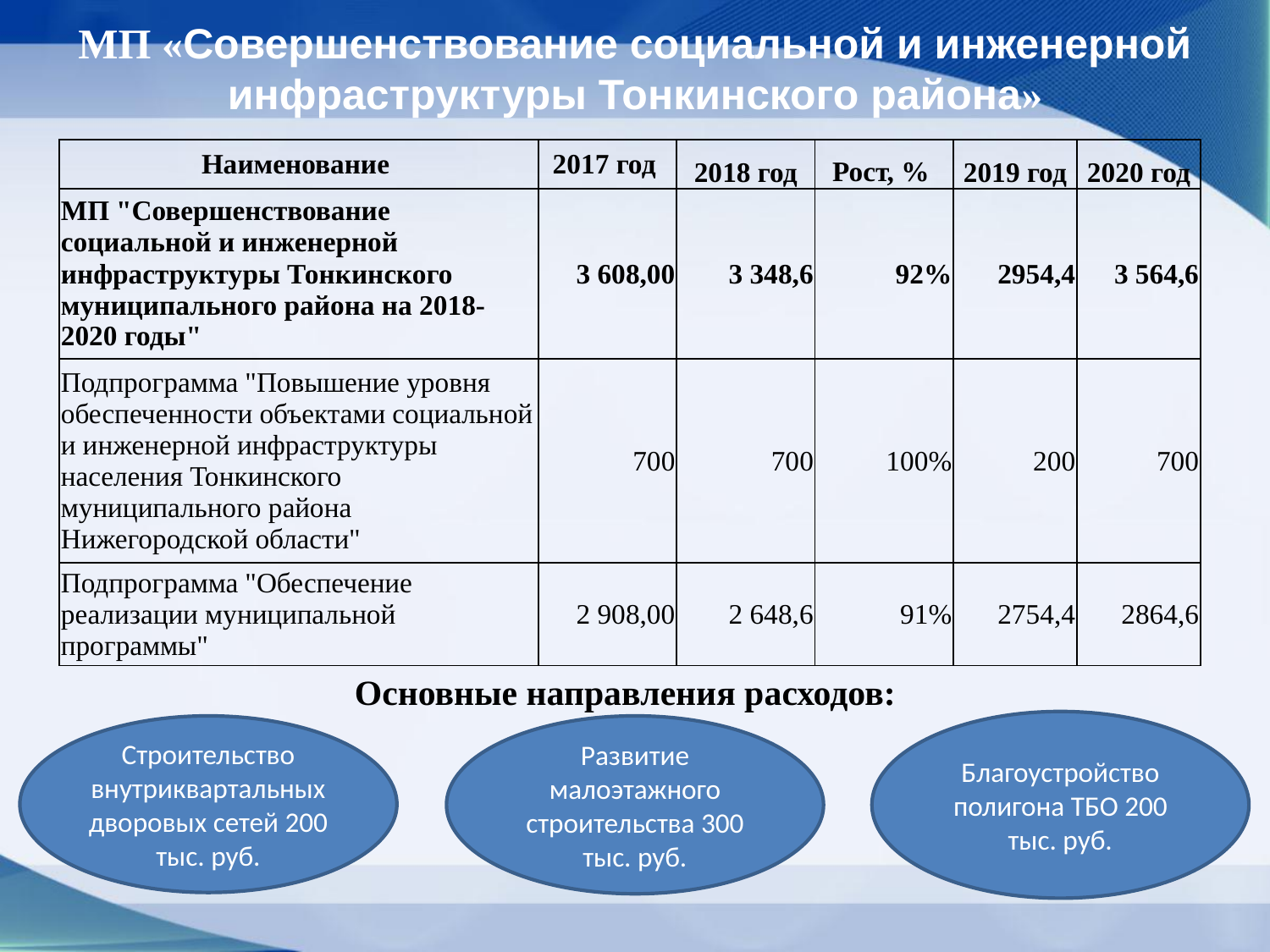

МП «Совершенствование социальной и инженерной инфраструктуры Тонкинского района»
| Наименование | 2017 год | 2018 год | Рост, % | 2019 год | 2020 год |
| --- | --- | --- | --- | --- | --- |
| МП "Совершенствование социальной и инженерной инфраструктуры Тонкинского муниципального района на 2018-2020 годы" | 3 608,00 | 3 348,6 | 92% | 2954,4 | 3 564,6 |
| Подпрограмма "Повышение уровня обеспеченности объектами социальной и инженерной инфраструктуры населения Тонкинского муниципального района Нижегородской области" | 700 | 700 | 100% | 200 | 700 |
| Подпрограмма "Обеспечение реализации муниципальной программы" | 2 908,00 | 2 648,6 | 91% | 2754,4 | 2864,6 |
Основные направления расходов:

Благоустройство полигона ТБО 200 тыс. руб.
Строительство внутриквартальных дворовых сетей 200 тыс. руб.
Развитие малоэтажного строительства 300 тыс. руб.